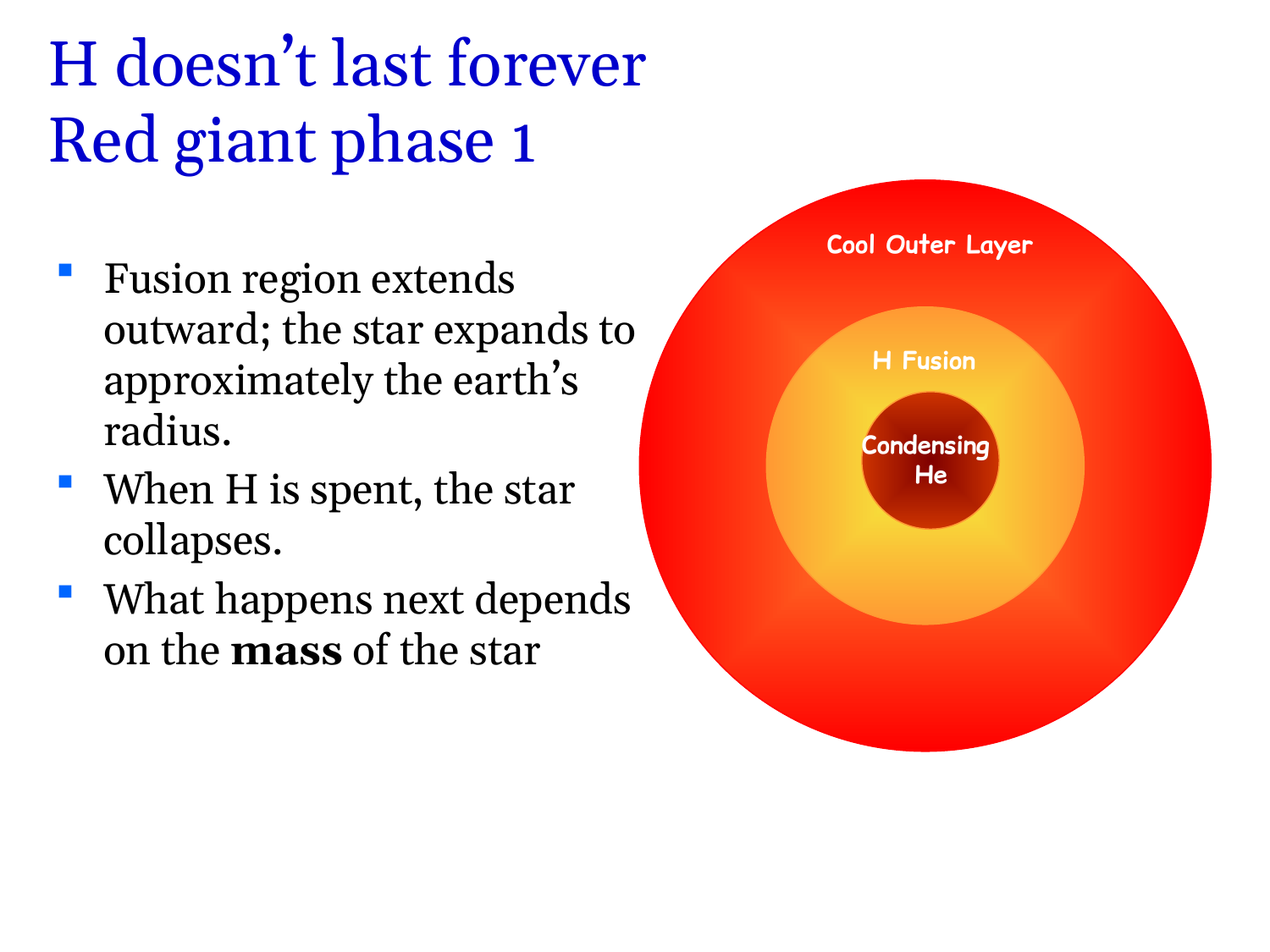

# H doesn’t last forever Red giant phase 1

Cool Outer Layer

H Fusion

Condensing
He
Fusion region extends outward; the star expands to approximately the earth’s radius.
When H is spent, the star collapses.
What happens next depends on the mass of the star